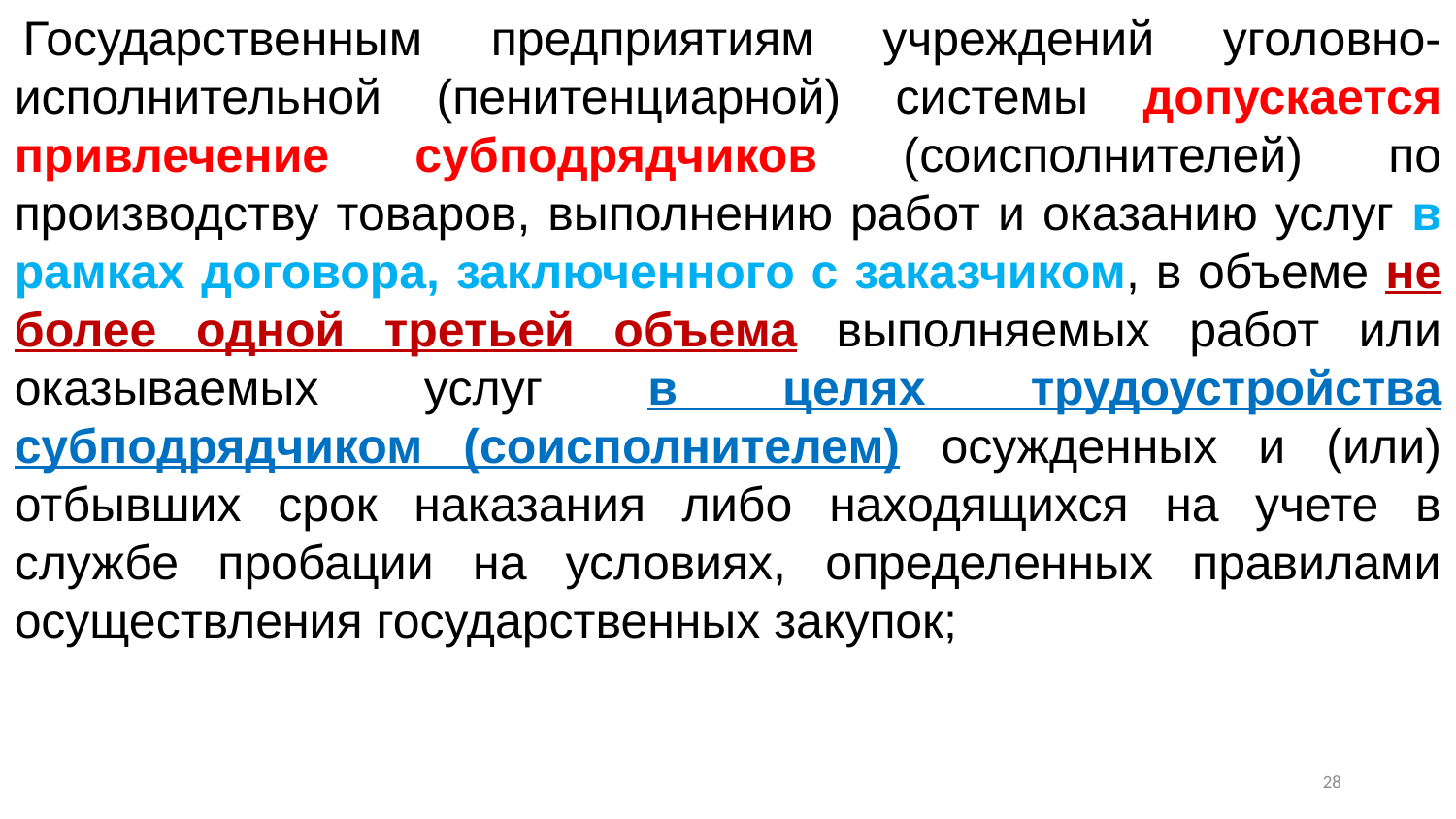

Государственным предприятиям учреждений уголовно-исполнительной (пенитенциарной) системы допускается привлечение субподрядчиков (соисполнителей) по производству товаров, выполнению работ и оказанию услуг в рамках договора, заключенного с заказчиком, в объеме не более одной третьей объема выполняемых работ или оказываемых услуг в целях трудоустройства субподрядчиком (соисполнителем) осужденных и (или) отбывших срок наказания либо находящихся на учете в службе пробации на условиях, определенных правилами осуществления государственных закупок;
28